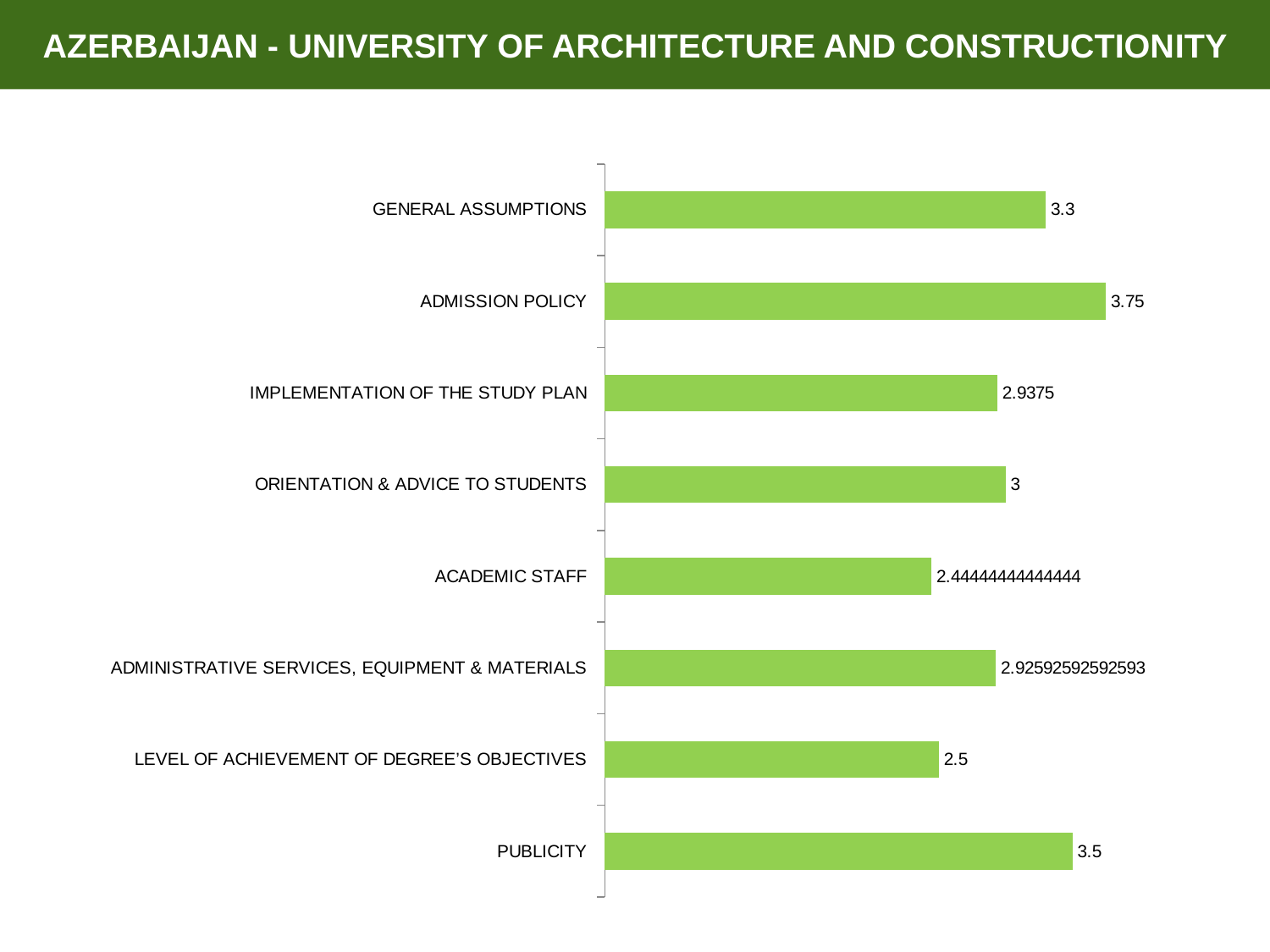

AZERBAIJAN - University of Architecture and Constructionity

### Chart

| Category |  |
|---|---|
| PUBLICITY  | 3.5 |
| LEVEL OF ACHIEVEMENT OF DEGREE’S OBJECTIVES  | 2.5 |
| ADMINISTRATIVE SERVICES, EQUIPMENT & MATERIALS  | 2.925925925925926 |
| ACADEMIC STAFF  | 2.4444444444444438 |
| ORIENTATION & ADVICE TO STUDENTS  | 3.0 |
| IMPLEMENTATION OF THE STUDY PLAN  | 2.9375 |
| ADMISSION POLICY  | 3.75 |
| GENERAL ASSUMPTIONS  | 3.3 |